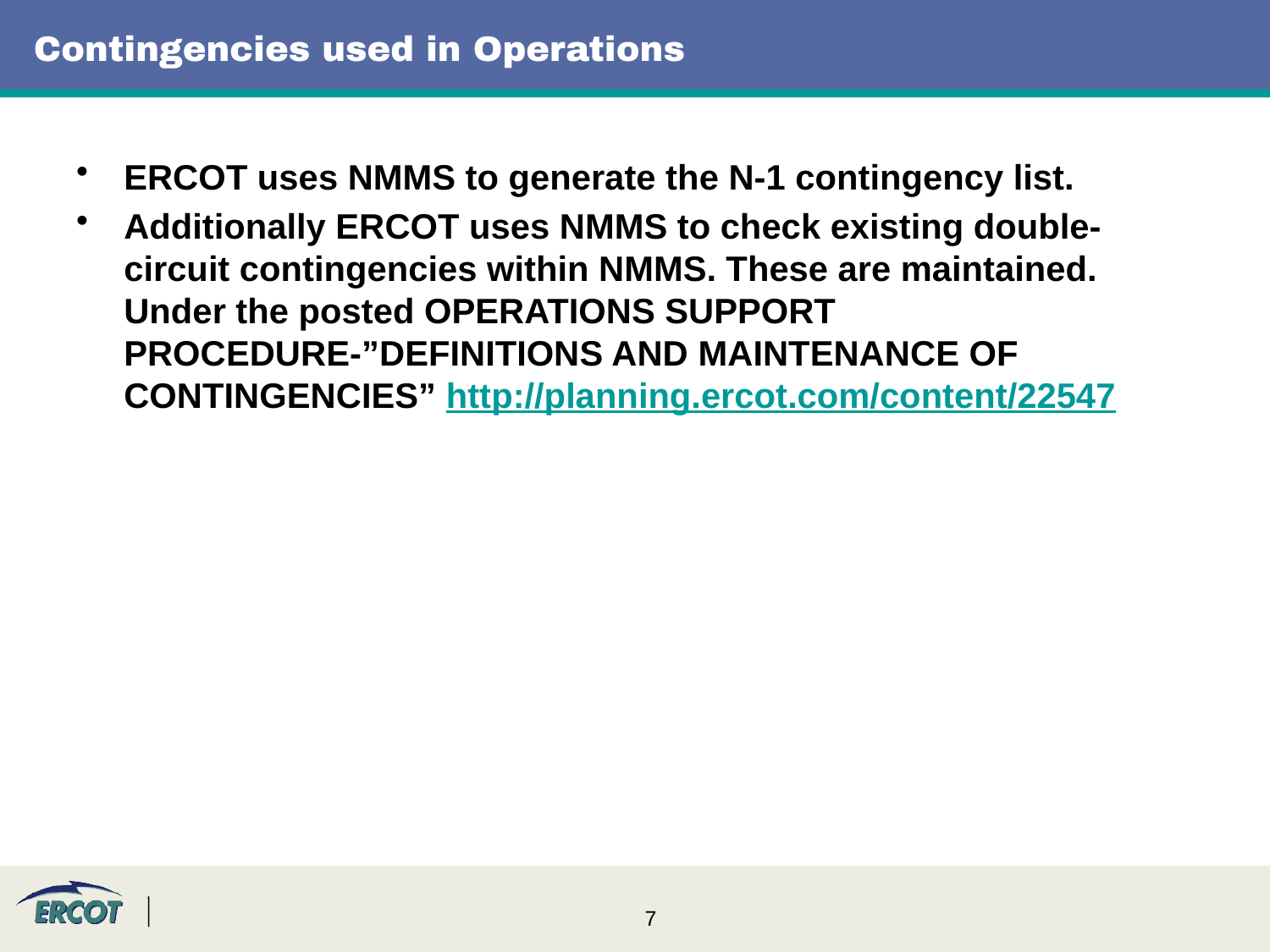

# Contingencies used in Operations
ERCOT uses NMMS to generate the N-1 contingency list.
Additionally ERCOT uses NMMS to check existing double-circuit contingencies within NMMS. These are maintained. Under the posted OPERATIONS SUPPORT PROCEDURE-”DEFINITIONS AND MAINTENANCE OF CONTINGENCIES” http://planning.ercot.com/content/22547